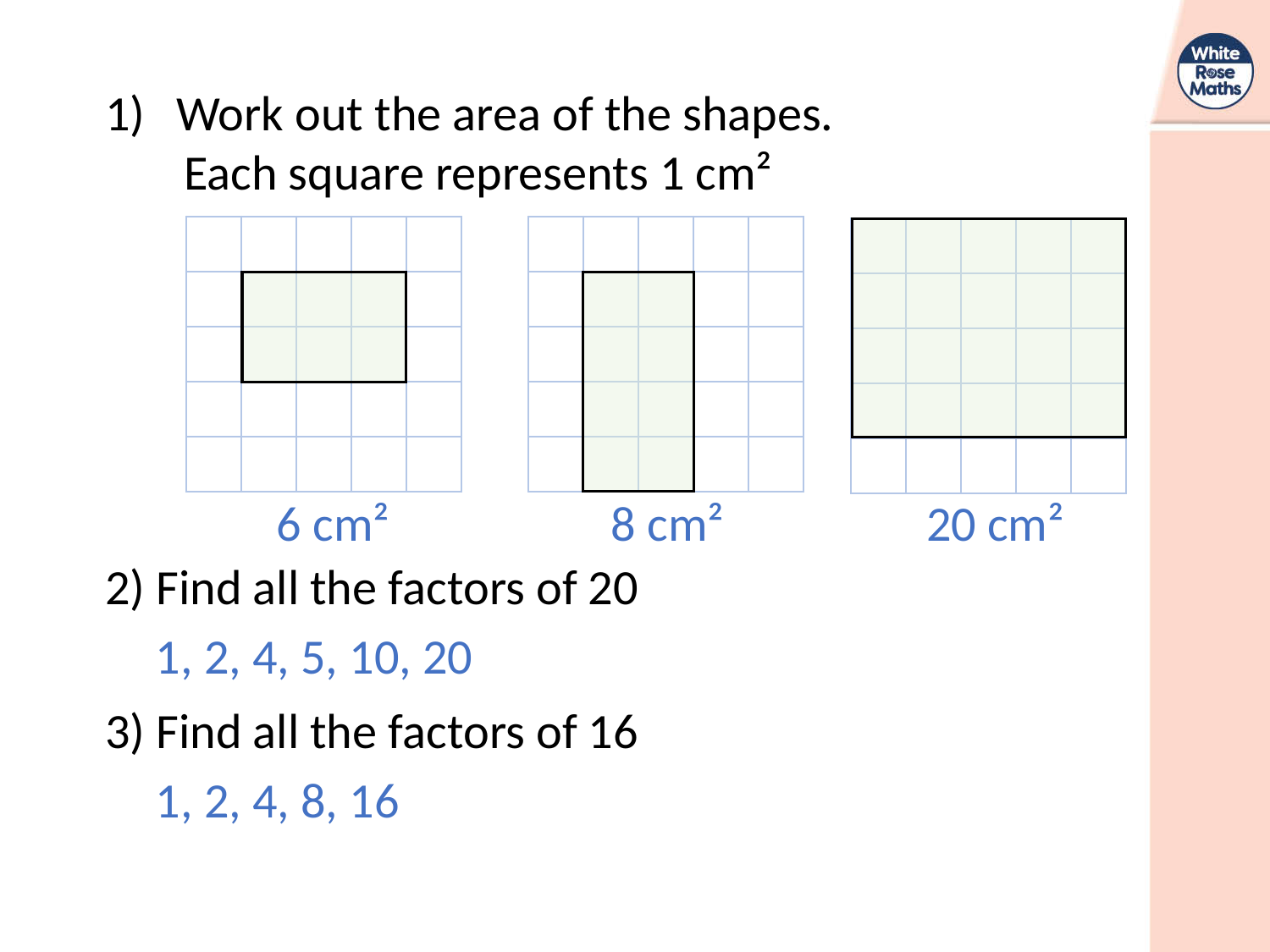

Work out the area of the shapes.
       Each square represents 1 cm²

2) Find all the factors of 20

3) Find all the factors of 16
|  |  |  |  |  |
| --- | --- | --- | --- | --- |
|  |  |  |  |  |
|  |  |  |  |  |
|  |  |  |  |  |
|  |  |  |  |  |
|  |  |  |  |  |
| --- | --- | --- | --- | --- |
|  |  |  |  |  |
|  |  |  |  |  |
|  |  |  |  |  |
|  |  |  |  |  |
|  |  |  |  |  |
| --- | --- | --- | --- | --- |
|  |  |  |  |  |
|  |  |  |  |  |
|  |  |  |  |  |
|  |  |  |  |  |

6 cm²
8 cm²
20 cm²
1, 2, 4, 5, 10, 20
1, 2, 4, 8, 16